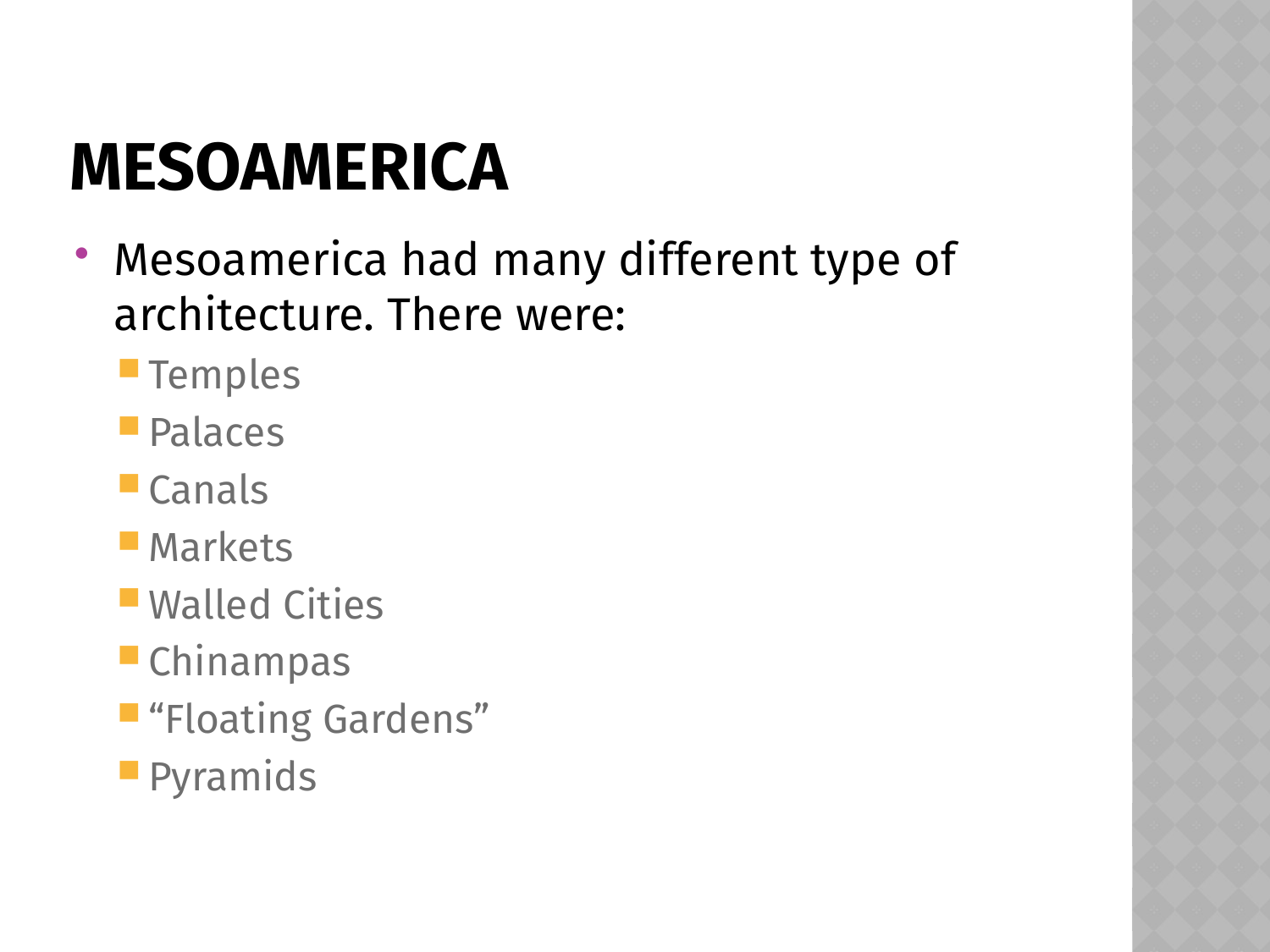

# Mesoamerica
Mesoamerica had many different type of architecture. There were:
Temples
Palaces
Canals
Markets
Walled Cities
Chinampas
“Floating Gardens”
Pyramids